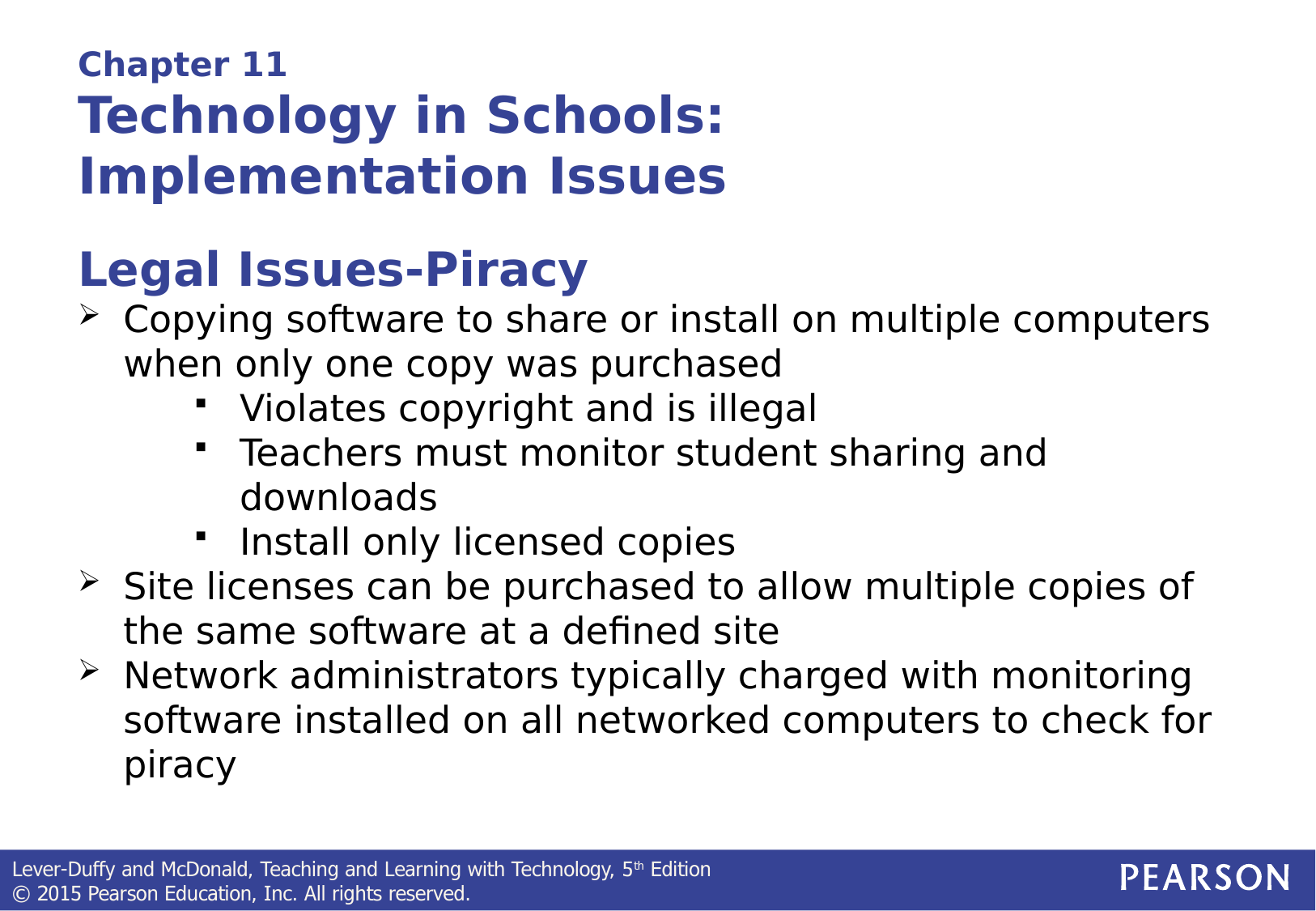

# Chapter 11 Technology in Schools: Implementation Issues
Legal Issues-Piracy
Copying software to share or install on multiple computers when only one copy was purchased
Violates copyright and is illegal
Teachers must monitor student sharing and downloads
Install only licensed copies
Site licenses can be purchased to allow multiple copies of the same software at a defined site
Network administrators typically charged with monitoring software installed on all networked computers to check for piracy